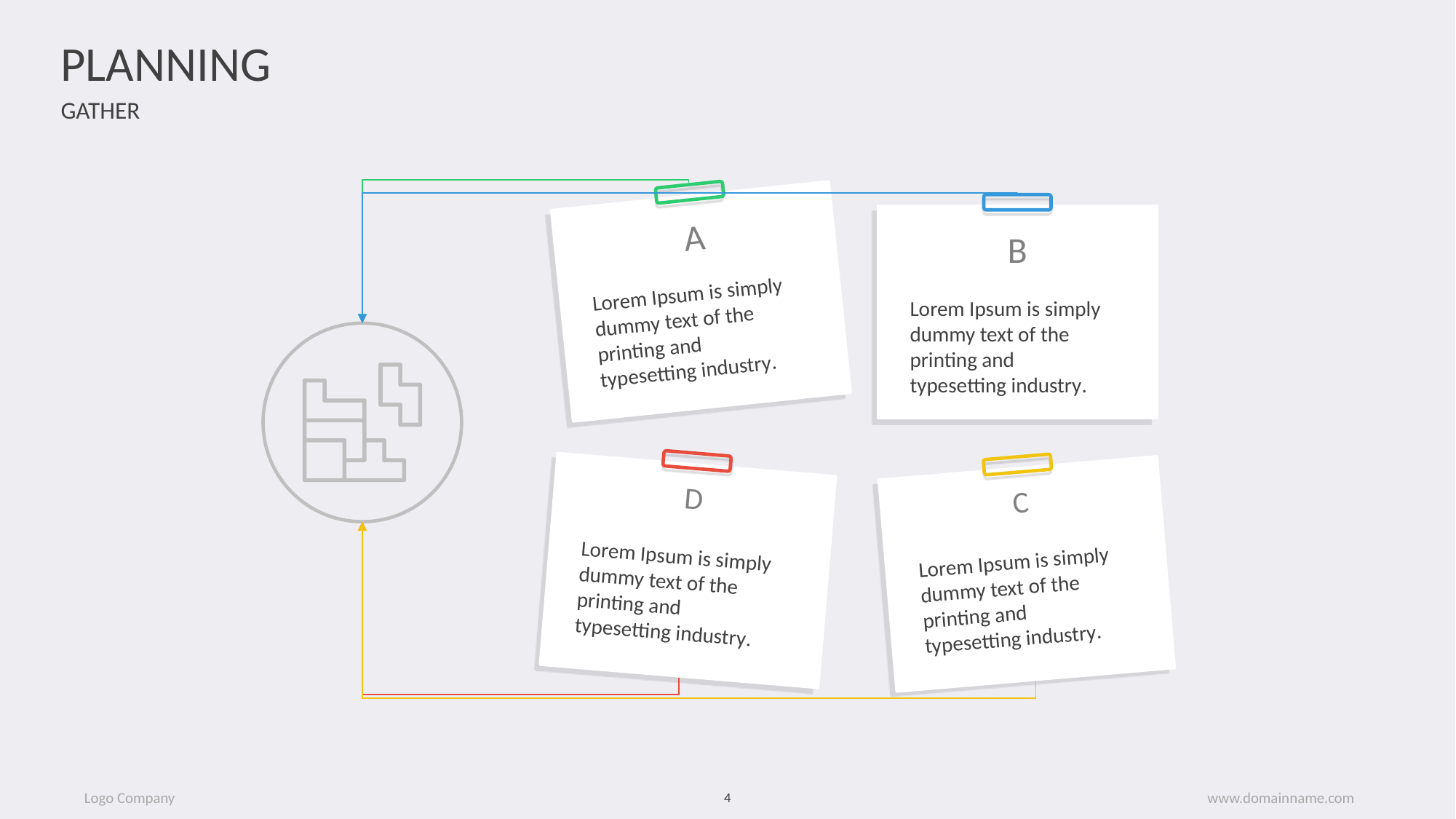

PLANNING
GATHER

A
Lorem Ipsum is simply dummy text of the printing and typesetting industry.

B
Lorem Ipsum is simply dummy text of the printing and typesetting industry.

D
Lorem Ipsum is simply dummy text of the printing and typesetting industry.

C
Lorem Ipsum is simply dummy text of the printing and typesetting industry.
www.domainname.com
Logo Company
4